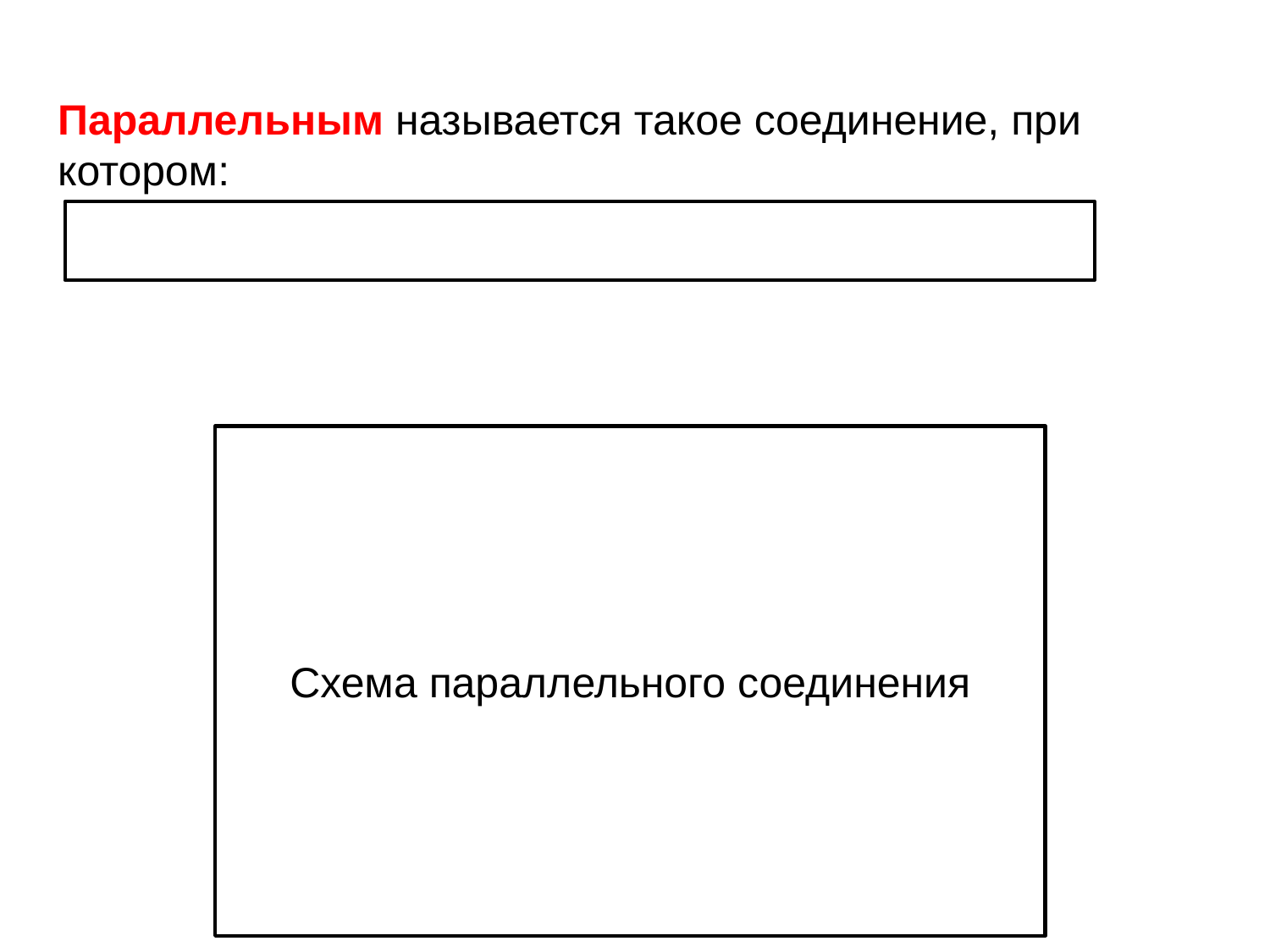

Параллельным называется такое соединение, при котором:

Схема параллельного соединения